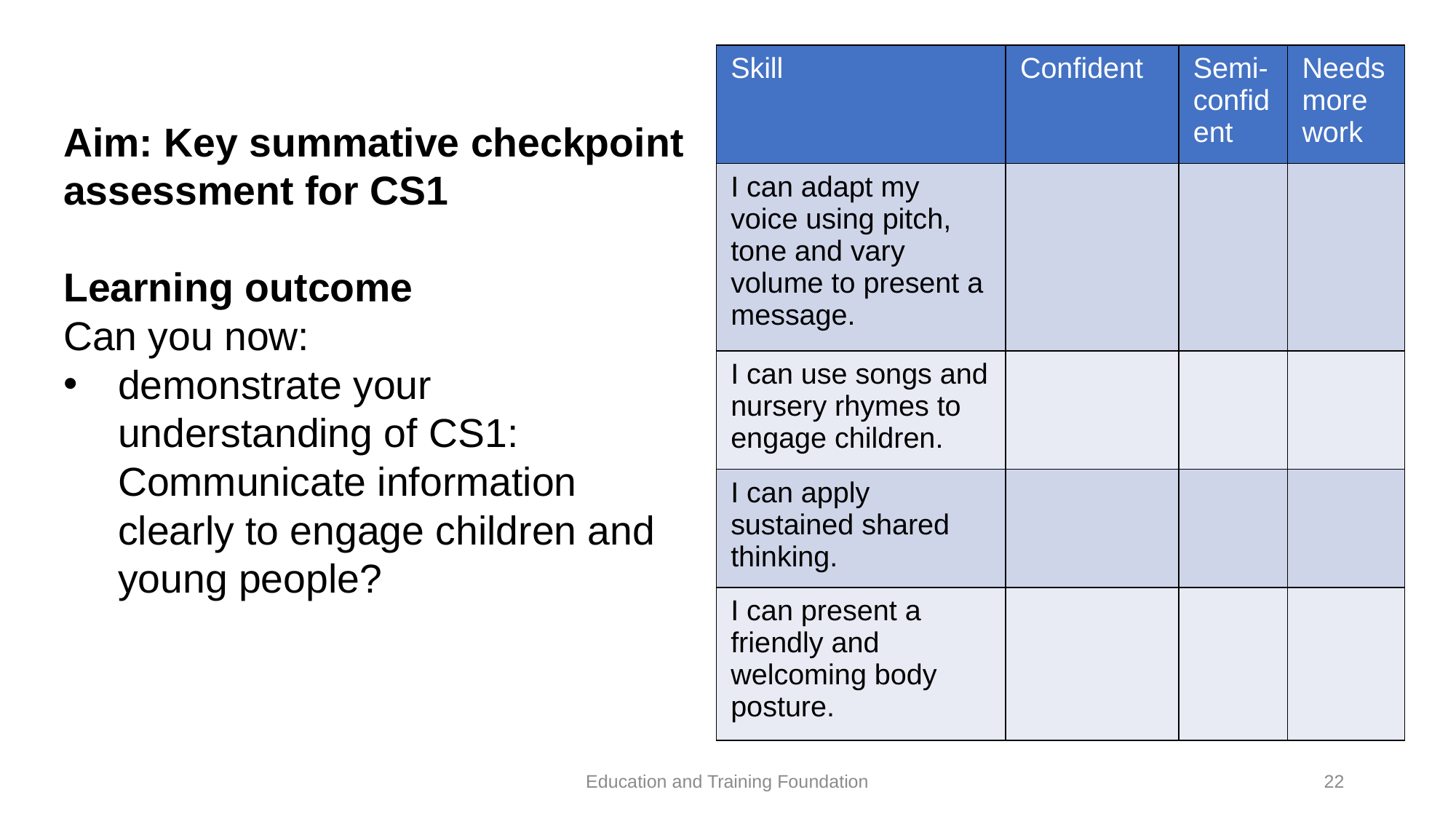

| Skill | Confident | Semi-confident | Needs more work |
| --- | --- | --- | --- |
| I can adapt my voice using pitch, tone and vary volume to present a message. |  |  |  |
| I can use songs and nursery rhymes to engage children. |  |  |  |
| I can apply sustained shared thinking. |  |  |  |
| I can present a friendly and welcoming body posture. |  |  |  |
Aim: Key summative checkpoint assessment for CS1

Learning outcome
Can you now:
demonstrate your understanding of CS1: Communicate information clearly to engage children and young people?

Education and Training Foundation
22